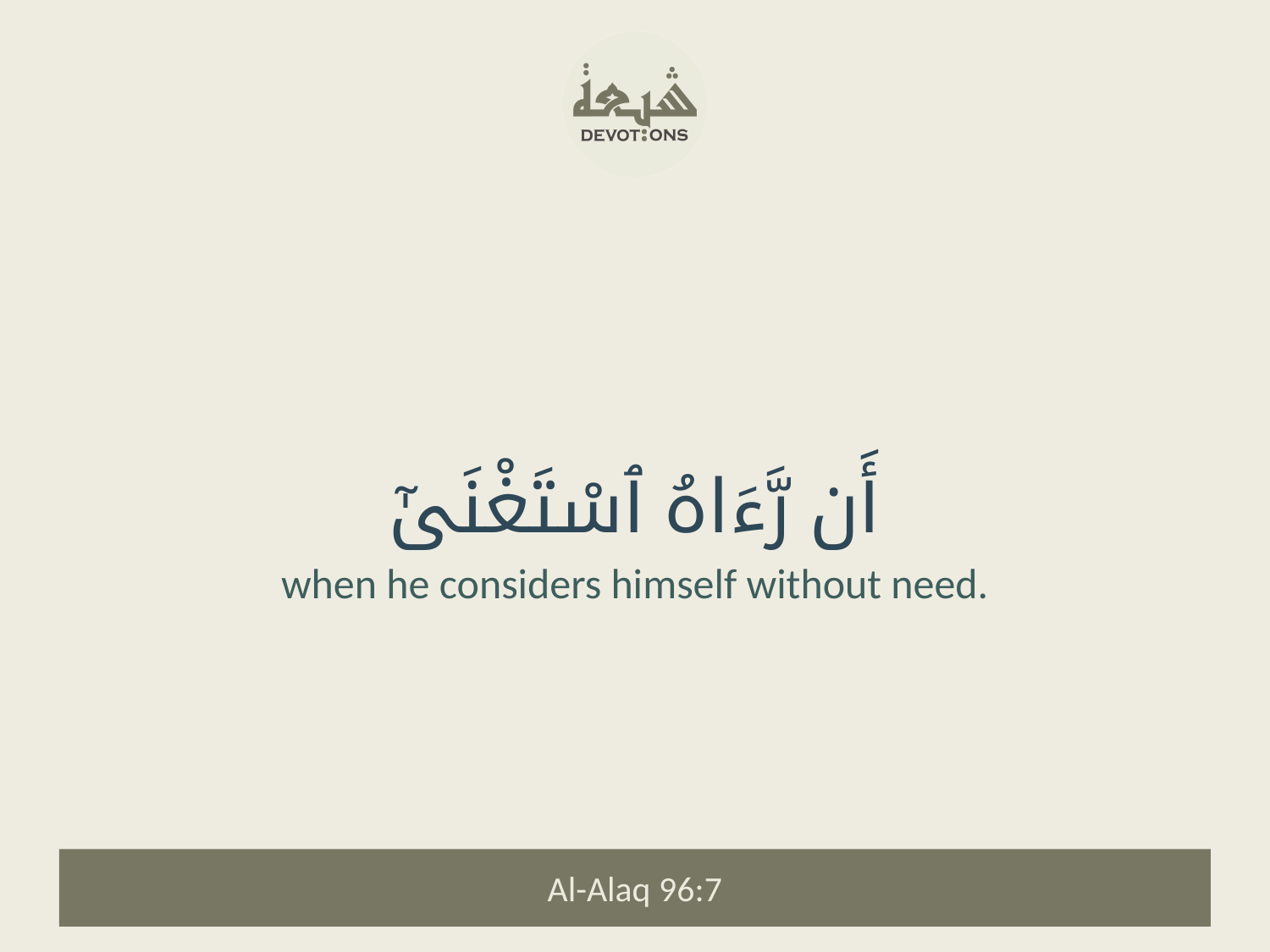

أَن رَّءَاهُ ٱسْتَغْنَىٰٓ
when he considers himself without need.
Al-Alaq 96:7